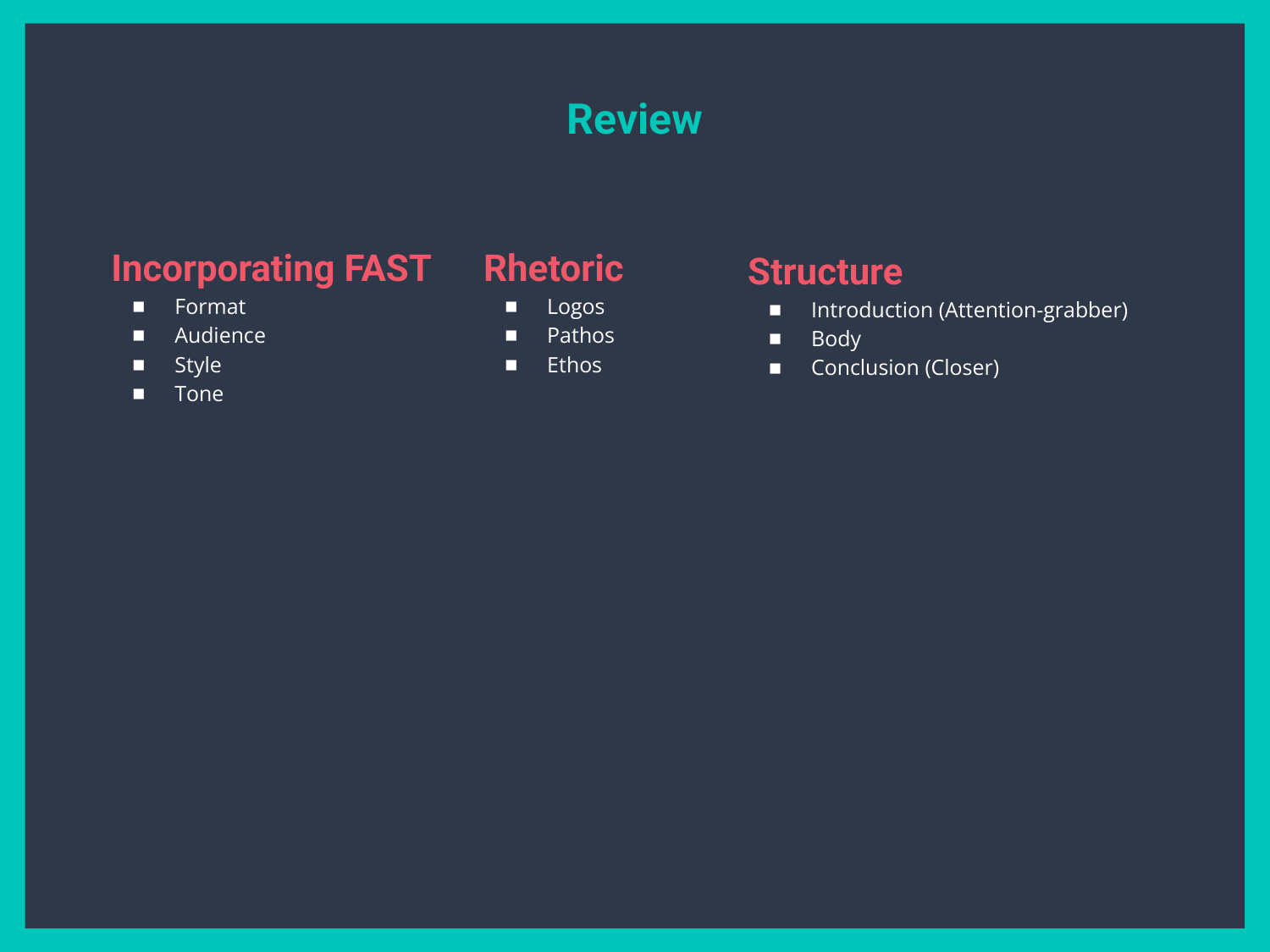

Review
Incorporating FAST
Format
Audience
Style
Tone
Rhetoric
Logos
Pathos
Ethos
Structure
Introduction (Attention-grabber)
Body
Conclusion (Closer)